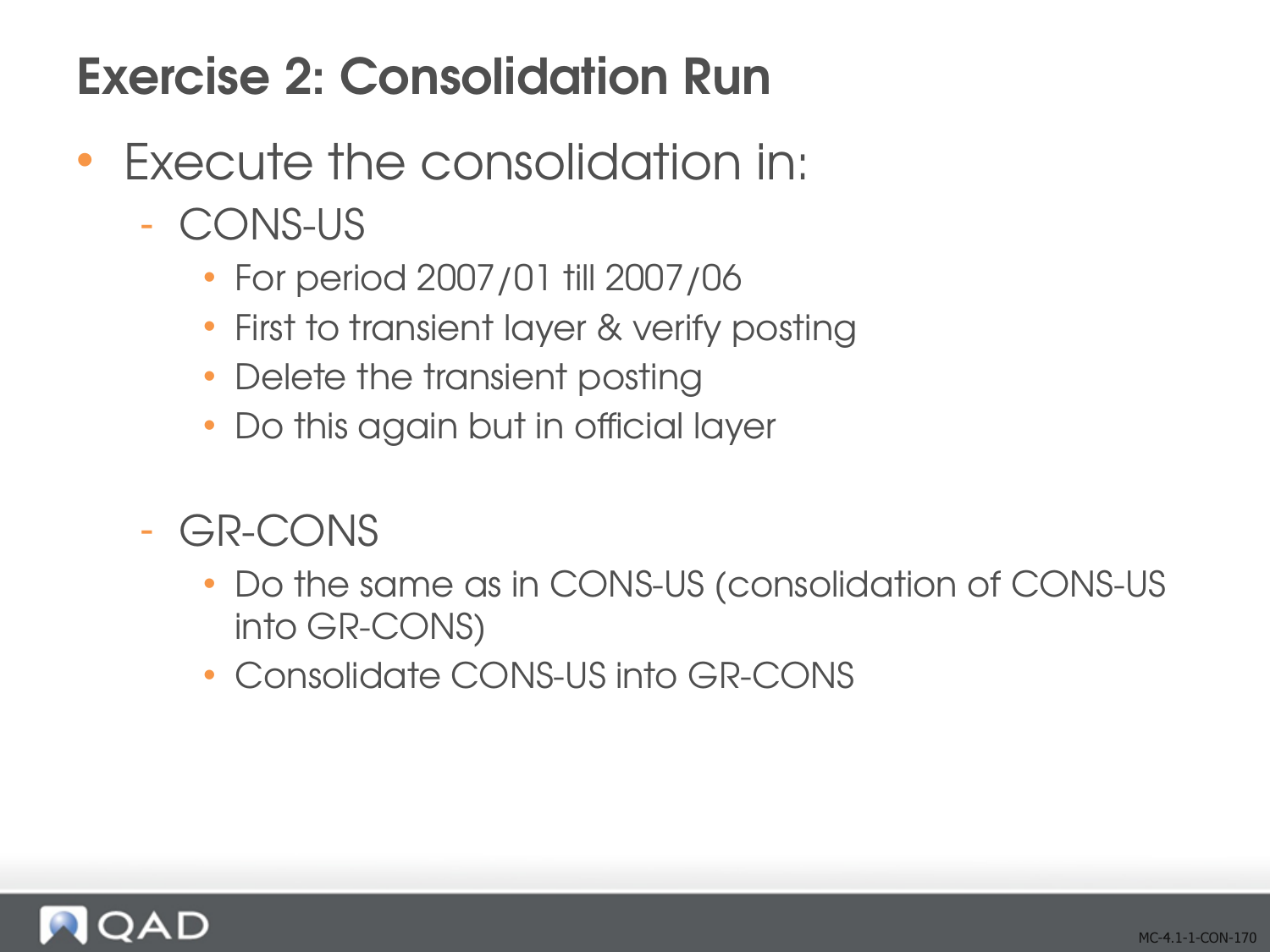

# Exercise 2: Consolidation Run
Execute the consolidation in:
CONS-US
For period 2007/01 till 2007/06
First to transient layer & verify posting
Delete the transient posting
Do this again but in official layer

GR-CONS
Do the same as in CONS-US (consolidation of CONS-US into GR-CONS)
Consolidate CONS-US into GR-CONS

MC-4.1-1-CON-170